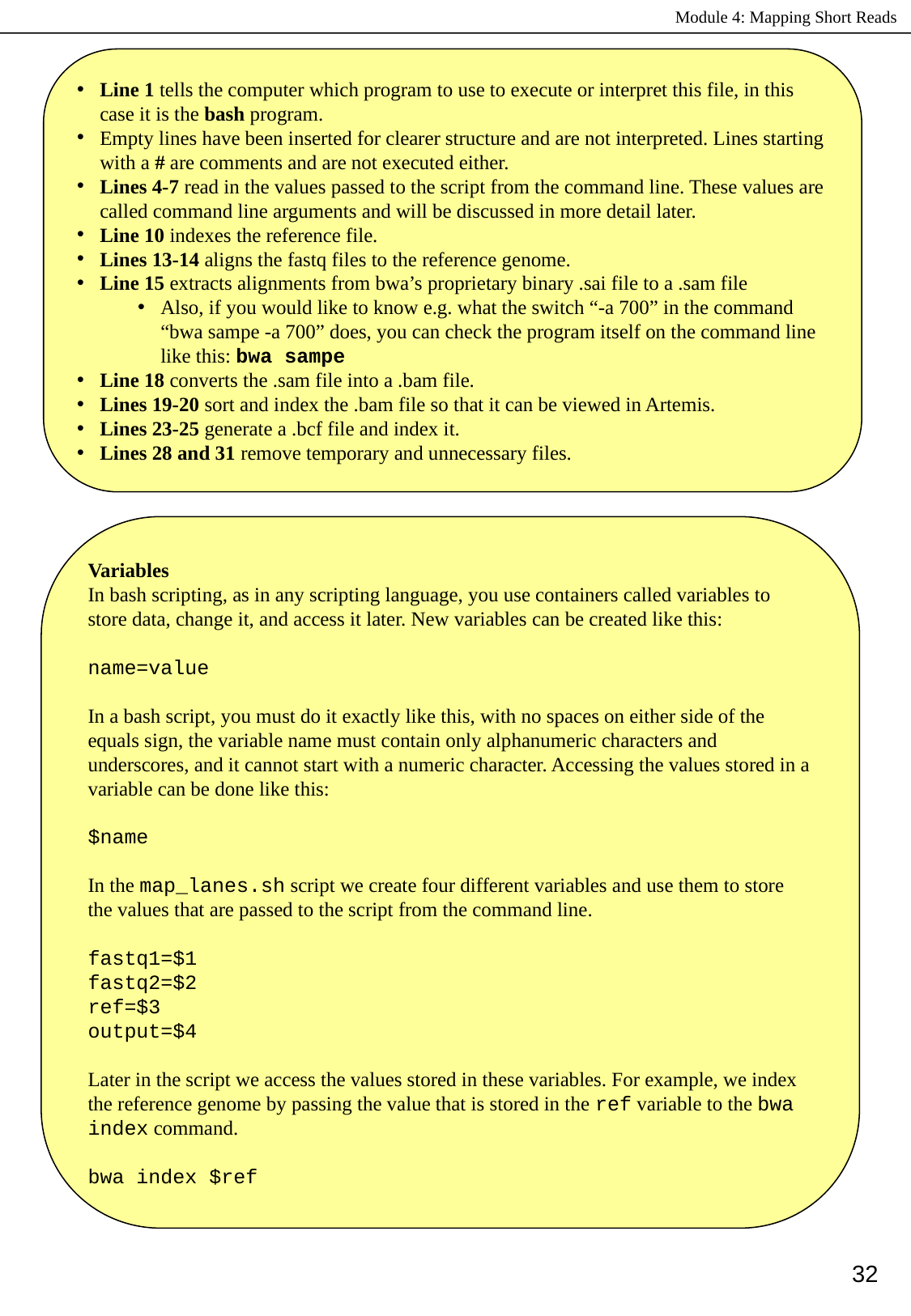

Line 1 tells the computer which program to use to execute or interpret this file, in this case it is the bash program.
Empty lines have been inserted for clearer structure and are not interpreted. Lines starting with a # are comments and are not executed either.
Lines 4-7 read in the values passed to the script from the command line. These values are called command line arguments and will be discussed in more detail later.
Line 10 indexes the reference file.
Lines 13-14 aligns the fastq files to the reference genome.
Line 15 extracts alignments from bwa’s proprietary binary .sai file to a .sam file
Also, if you would like to know e.g. what the switch “-a 700” in the command “bwa sampe -a 700” does, you can check the program itself on the command line like this: bwa sampe
Line 18 converts the .sam file into a .bam file.
Lines 19-20 sort and index the .bam file so that it can be viewed in Artemis.
Lines 23-25 generate a .bcf file and index it.
Lines 28 and 31 remove temporary and unnecessary files.
Variables
In bash scripting, as in any scripting language, you use containers called variables to store data, change it, and access it later. New variables can be created like this:

name=value

In a bash script, you must do it exactly like this, with no spaces on either side of the equals sign, the variable name must contain only alphanumeric characters and underscores, and it cannot start with a numeric character. Accessing the values stored in a variable can be done like this:

$name

In the map_lanes.sh script we create four different variables and use them to store the values that are passed to the script from the command line.

fastq1=$1
fastq2=$2
ref=$3
output=$4

Later in the script we access the values stored in these variables. For example, we index the reference genome by passing the value that is stored in the ref variable to the bwa index command.

bwa index $ref
32